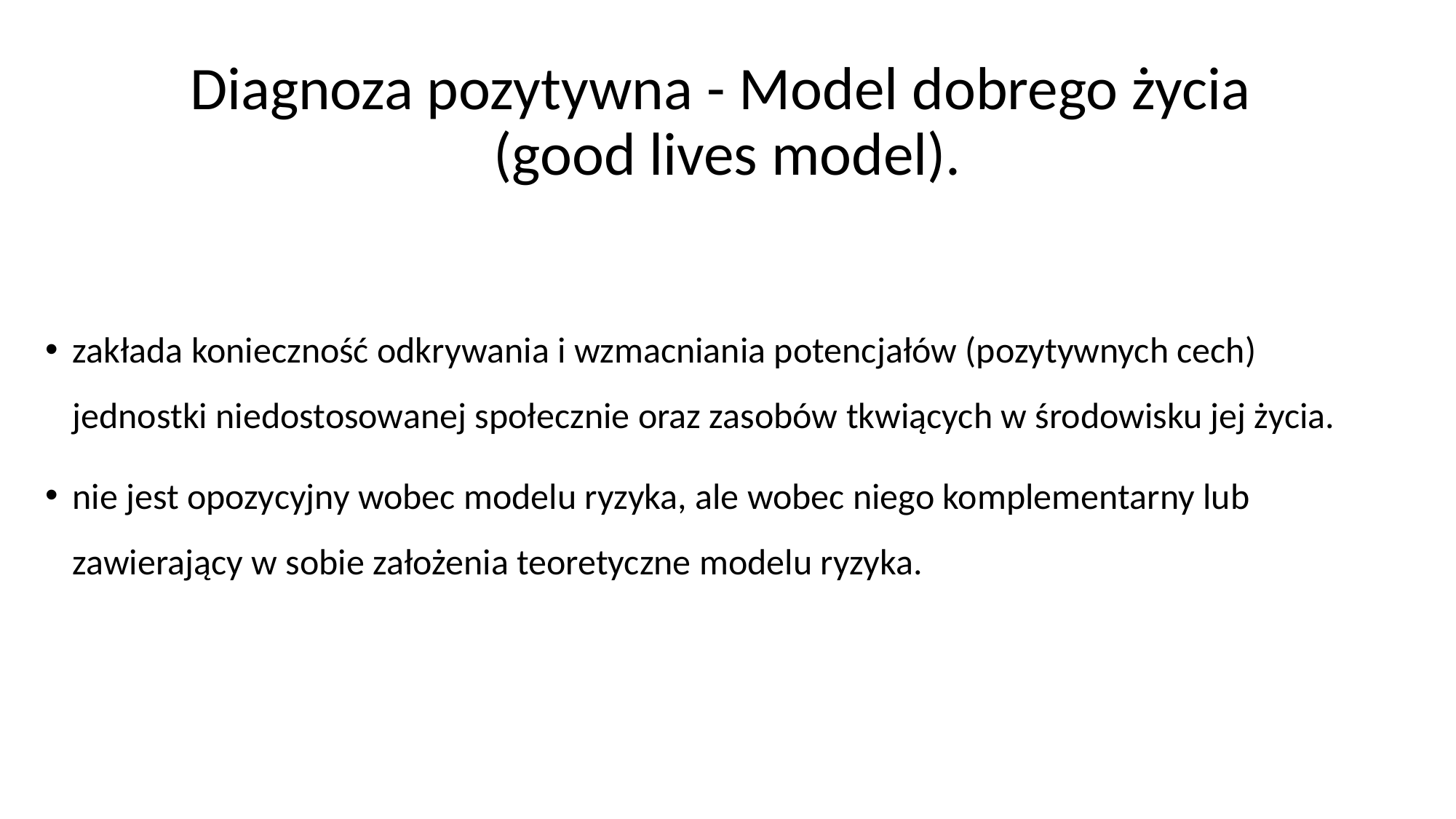

# Diagnoza pozytywna - Model dobrego życia (good lives model).
zakłada konieczność odkrywania i wzmacniania potencjałów (pozytywnych cech) jednostki niedostosowanej społecznie oraz zasobów tkwiących w środowisku jej życia.
nie jest opozycyjny wobec modelu ryzyka, ale wobec niego komplementarny lub zawierający w sobie założenia teoretyczne modelu ryzyka.